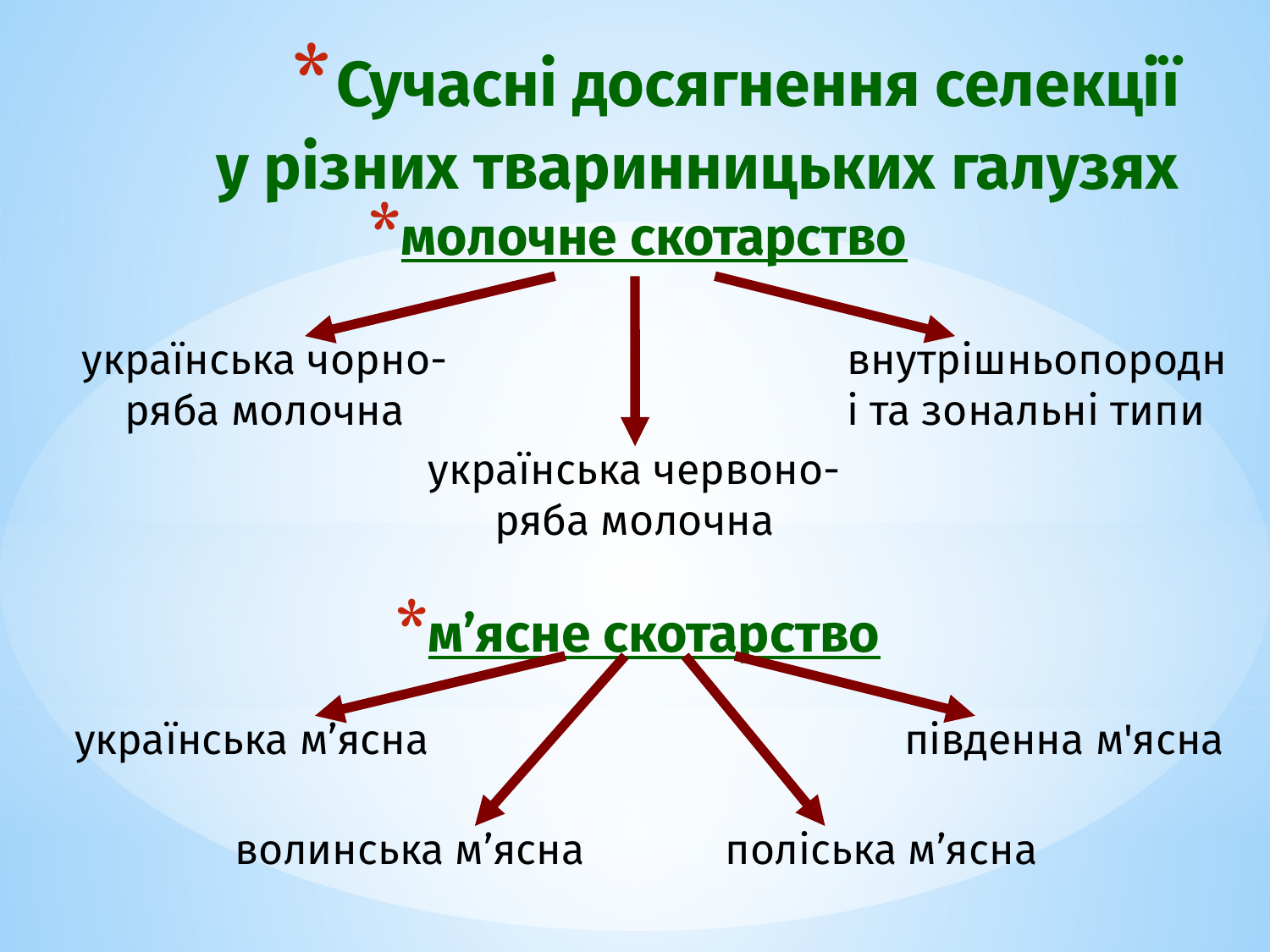

# Сучасні досягнення селекції у різних тваринницьких галузях
молочне скотарство

м’ясне скотарство

українська чорно-ряба молочна
внутрішньопородні та зональні типи
українська червоно-ряба молочна

українська м’ясна
південна м'ясна
волинська м’ясна
поліська м’ясна